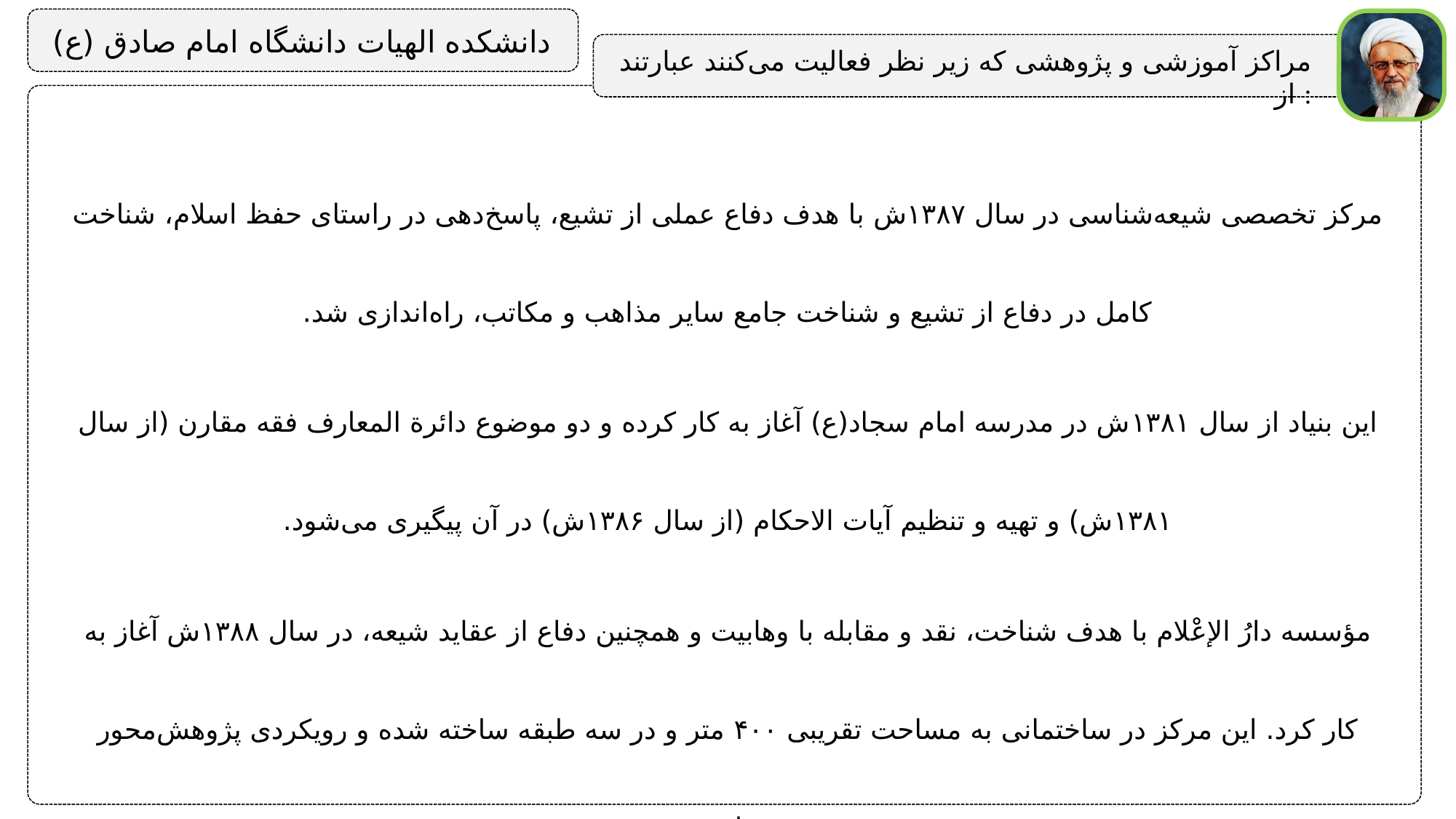

دانشکده الهیات دانشگاه امام صادق (ع)
مراکز آموزشی و پژوهشی که زیر نظر فعالیت می‌کنند عبارتند از :
مرکز تخصصی شیعه‌شناسی در سال ۱۳۸۷ش با هدف دفاع عملی از تشیع، پاسخ‌دهی در راستای حفظ اسلام، شناخت کامل در دفاع از تشیع و شناخت جامع سایر مذاهب و مکاتب، راه‌اندازی شد.
این بنیاد از سال ۱۳۸۱ش در مدرسه امام سجاد(ع) آغاز به کار کرده و دو موضوع دائرة المعارف فقه مقارن (از سال ۱۳۸۱ش) و تهیه و تنظیم آیات الاحکام (از سال ۱۳۸۶ش) در آن پیگیری می‌شود.
مؤسسه دارُ الإعْلام با هدف شناخت، نقد و مقابله با وهابیت و همچنین دفاع از عقاید شیعه، در سال ۱۳۸۸ش آغاز به کار کرد. این مرکز در ساختمانی به مساحت تقریبی ۴۰۰ متر و در سه طبقه ساخته شده و رویکردی پژوهش‌محور دارد.